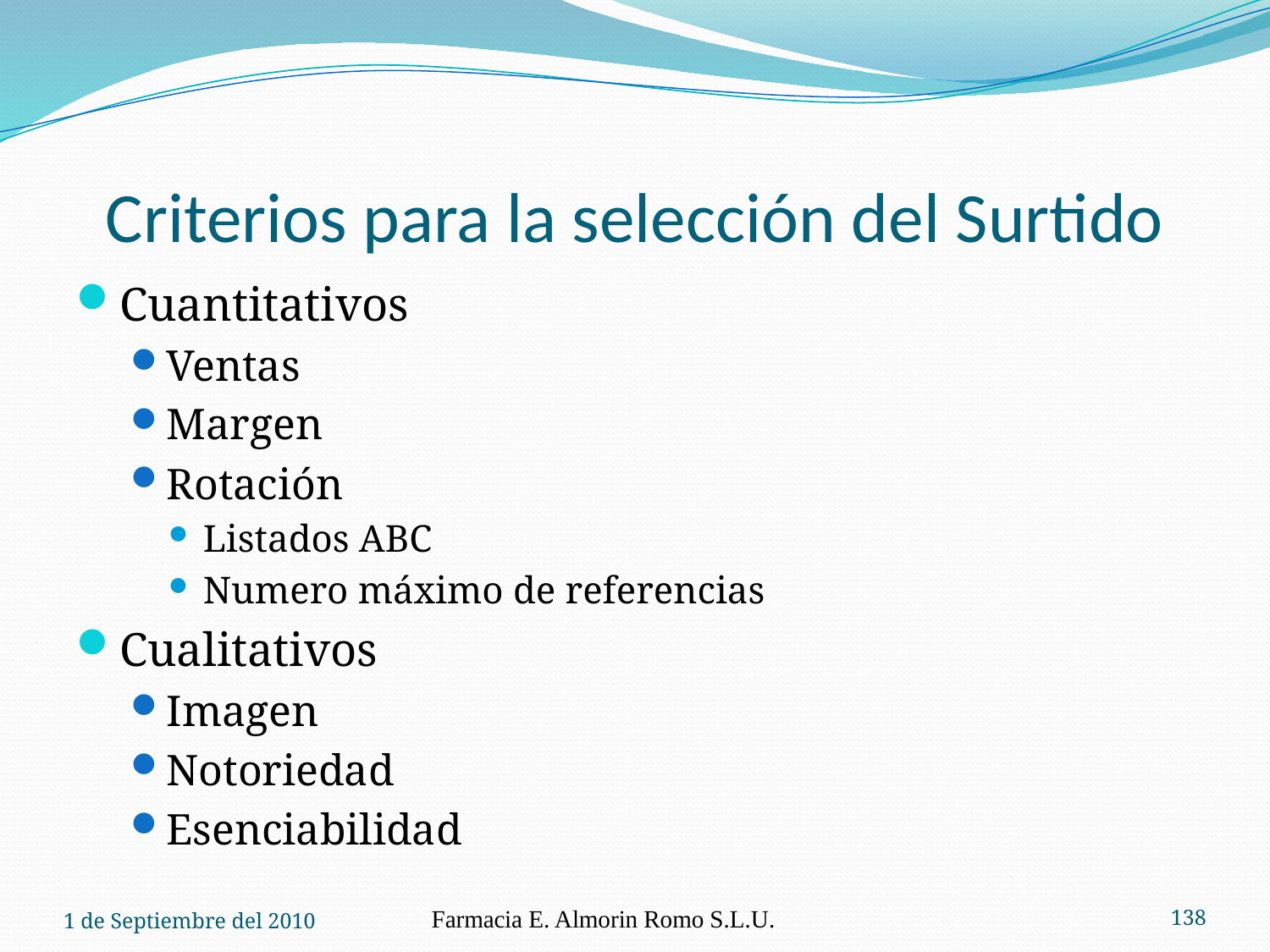

# Criterios para la selección del Surtido
Cuantitativos
Ventas
Margen
Rotación
Listados ABC
Numero máximo de referencias
Cualitativos
Imagen
Notoriedad
Esenciabilidad
1 de Septiembre del 2010
Farmacia E. Almorin Romo S.L.U.
138